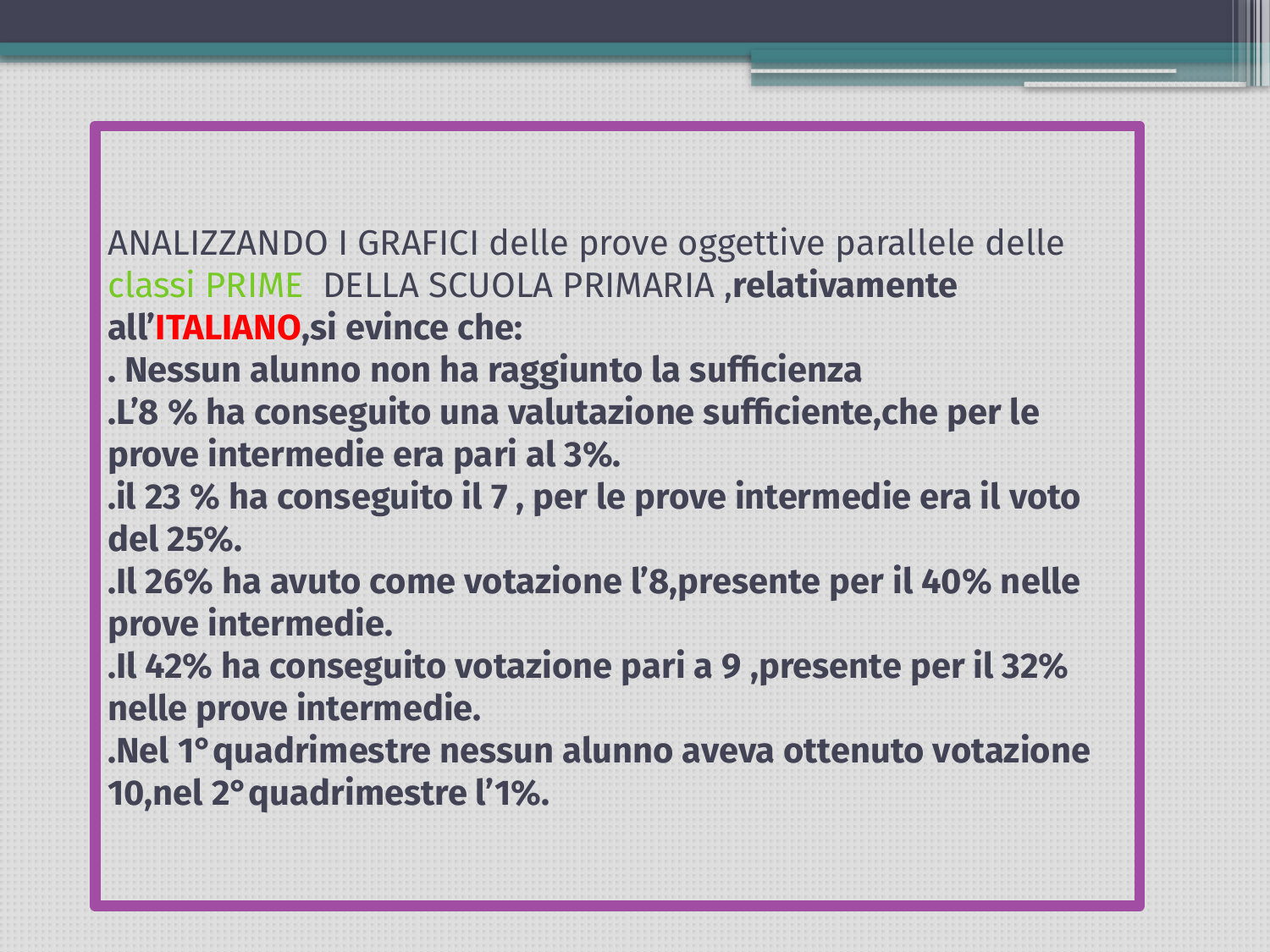

# ANALIZZANDO I GRAFICI delle prove oggettive parallele delle classi PRIME  DELLA SCUOLA PRIMARIA ,relativamente all’ITALIANO,si evince che: . Nessun alunno non ha raggiunto la sufficienza .L’8 % ha conseguito una valutazione sufficiente,che per le prove intermedie era pari al 3%. .il 23 % ha conseguito il 7 , per le prove intermedie era il voto del 25%. .Il 26% ha avuto come votazione l’8,presente per il 40% nelle prove intermedie. .Il 42% ha conseguito votazione pari a 9 ,presente per il 32% nelle prove intermedie. .Nel 1°quadrimestre nessun alunno aveva ottenuto votazione 10,nel 2°quadrimestre l’1%.